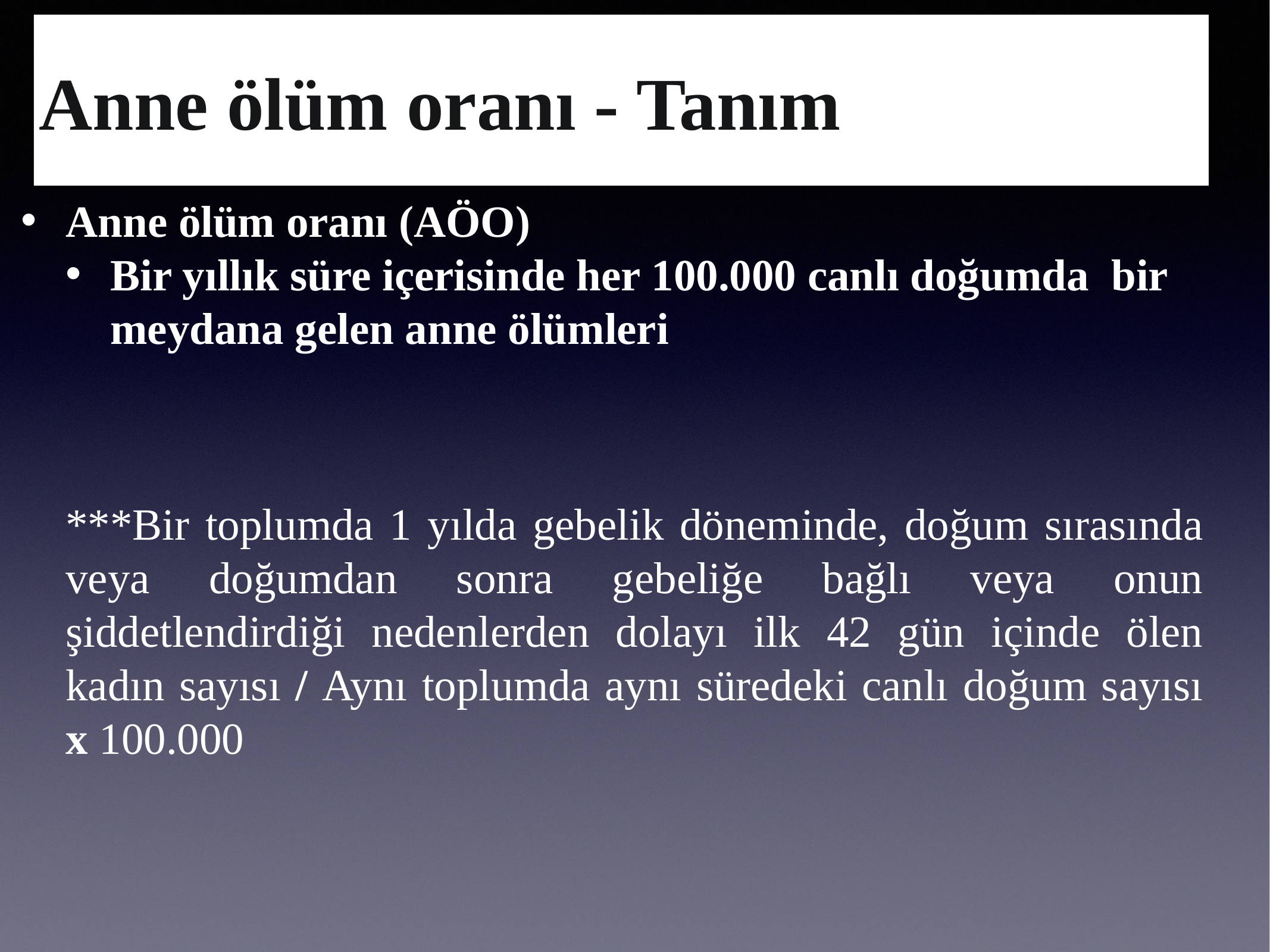

# Anne ölüm oranı - Tanım
Anne ölüm oranı (AÖO)
Bir yıllık süre içerisinde her 100.000 canlı doğumda  bir meydana gelen anne ölümleri

***Bir toplumda 1 yılda gebelik döneminde, doğum sırasında veya doğumdan sonra gebeliğe bağlı veya onun şiddetlendirdiği nedenlerden dolayı ilk 42 gün içinde ölen kadın sayısı / Aynı toplumda aynı süredeki canlı doğum sayısı x 100.000